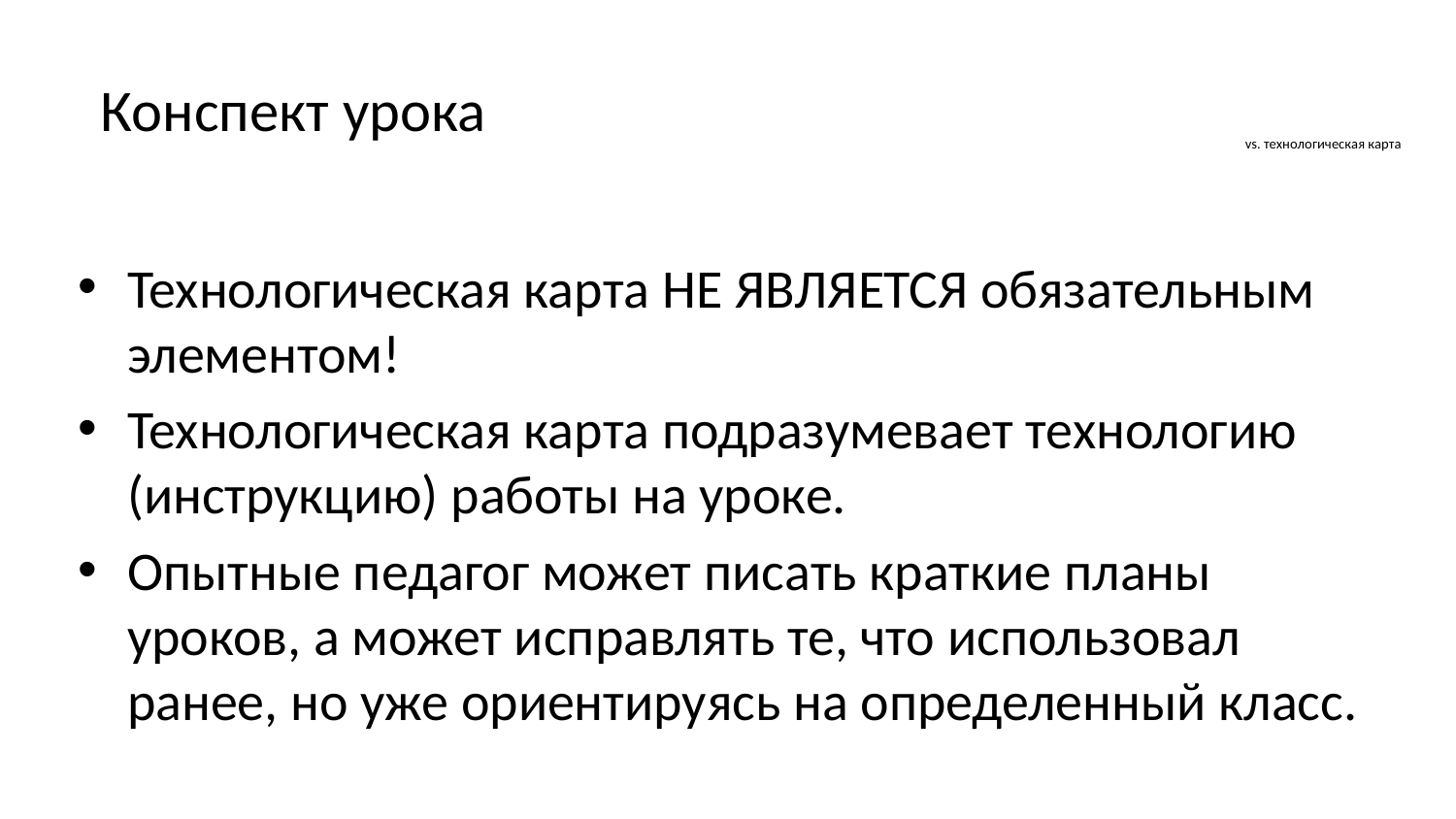

Конспект урока

# vs. технологическая карта
Технологическая карта НЕ ЯВЛЯЕТСЯ обязательным элементом!
Технологическая карта подразумевает технологию (инструкцию) работы на уроке.
Опытные педагог может писать краткие планы уроков, а может исправлять те, что использовал ранее, но уже ориентируясь на определенный класс.